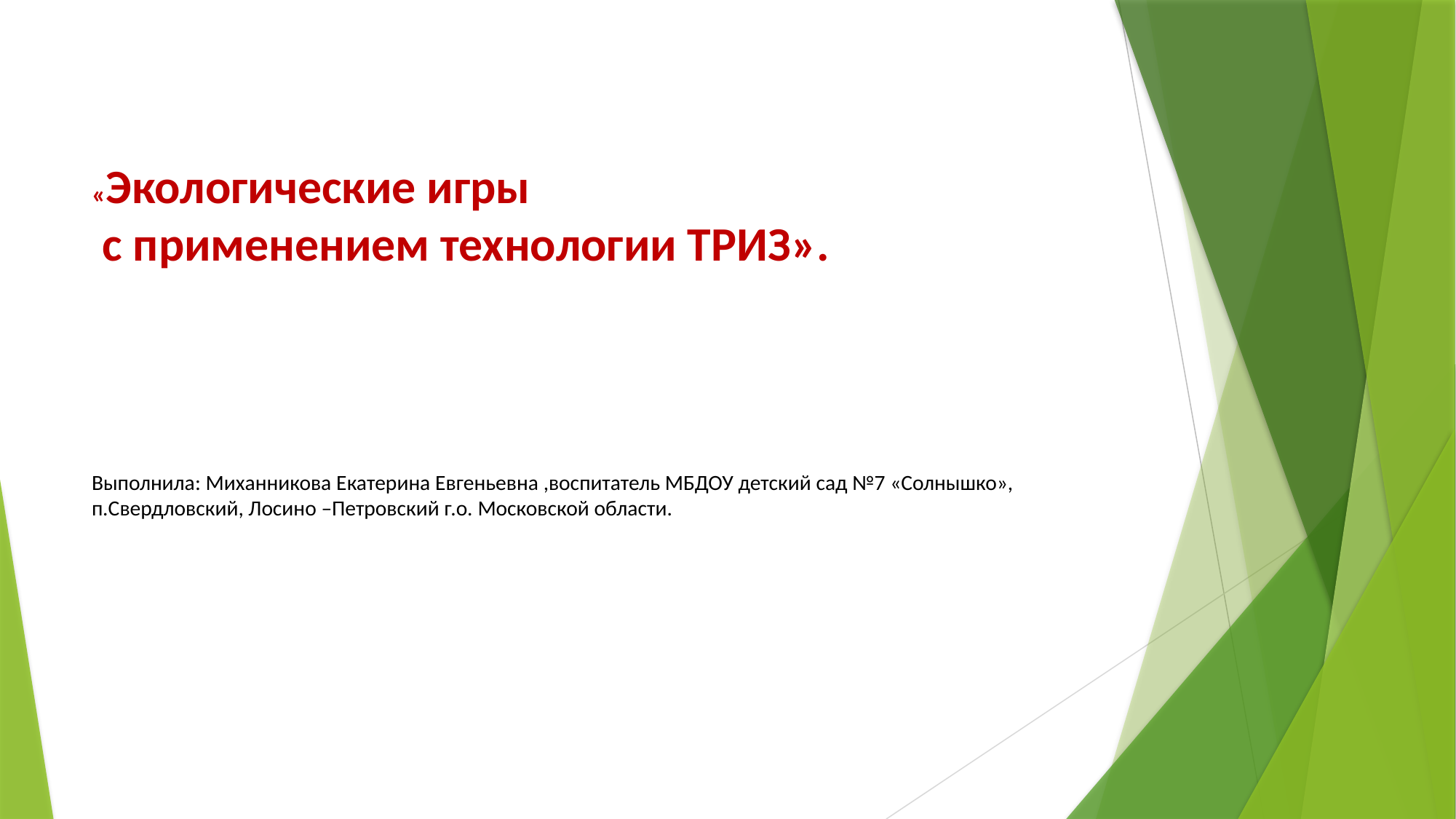

# «Экологические игры с применением технологии ТРИЗ». Выполнила: Миханникова Екатерина Евгеньевна ,воспитатель МБДОУ детский сад №7 «Солнышко», п.Свердловский, Лосино –Петровский г.о. Московской области.